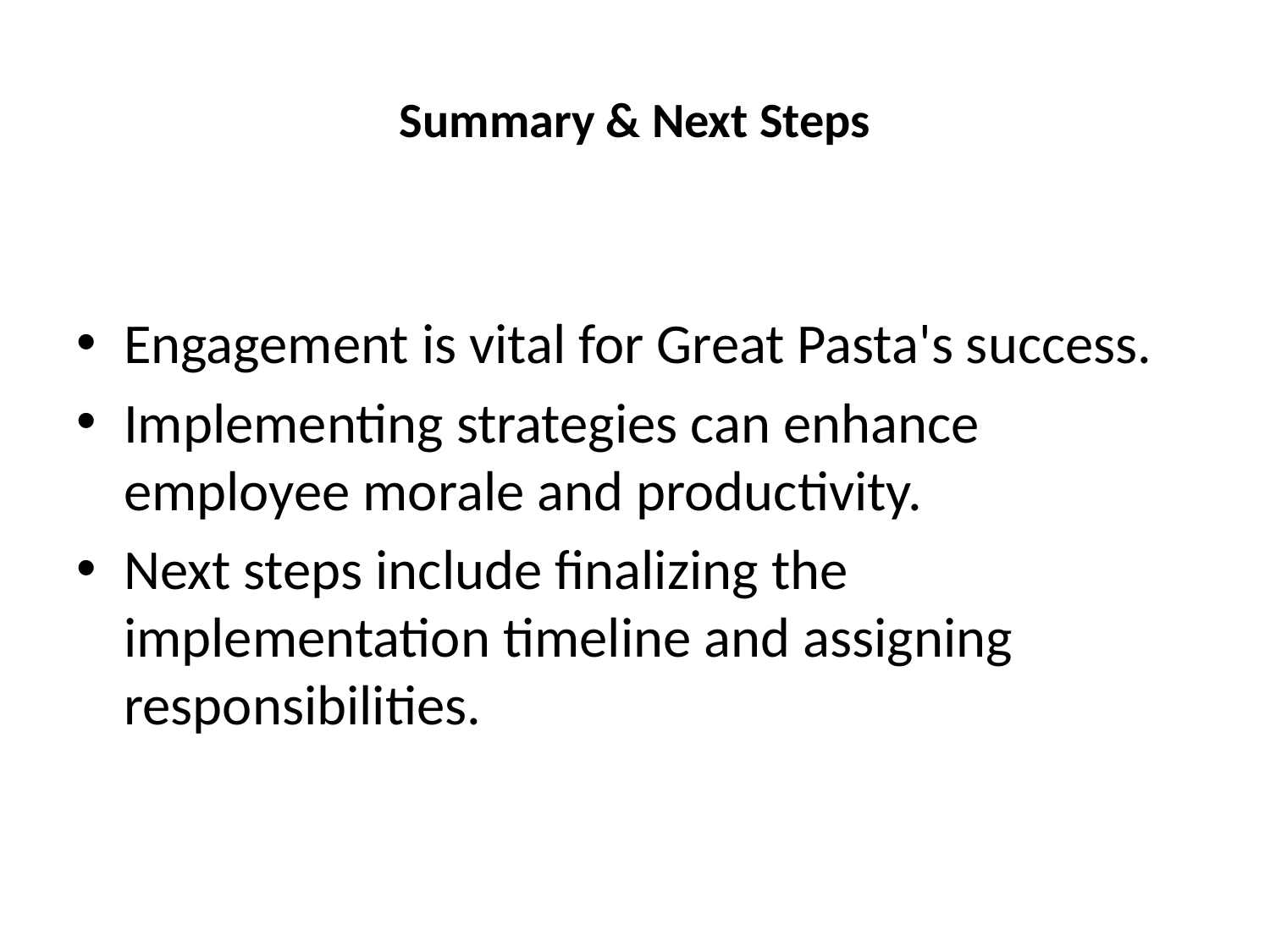

# Summary & Next Steps

Engagement is vital for Great Pasta's success.
Implementing strategies can enhance employee morale and productivity.
Next steps include finalizing the implementation timeline and assigning responsibilities.